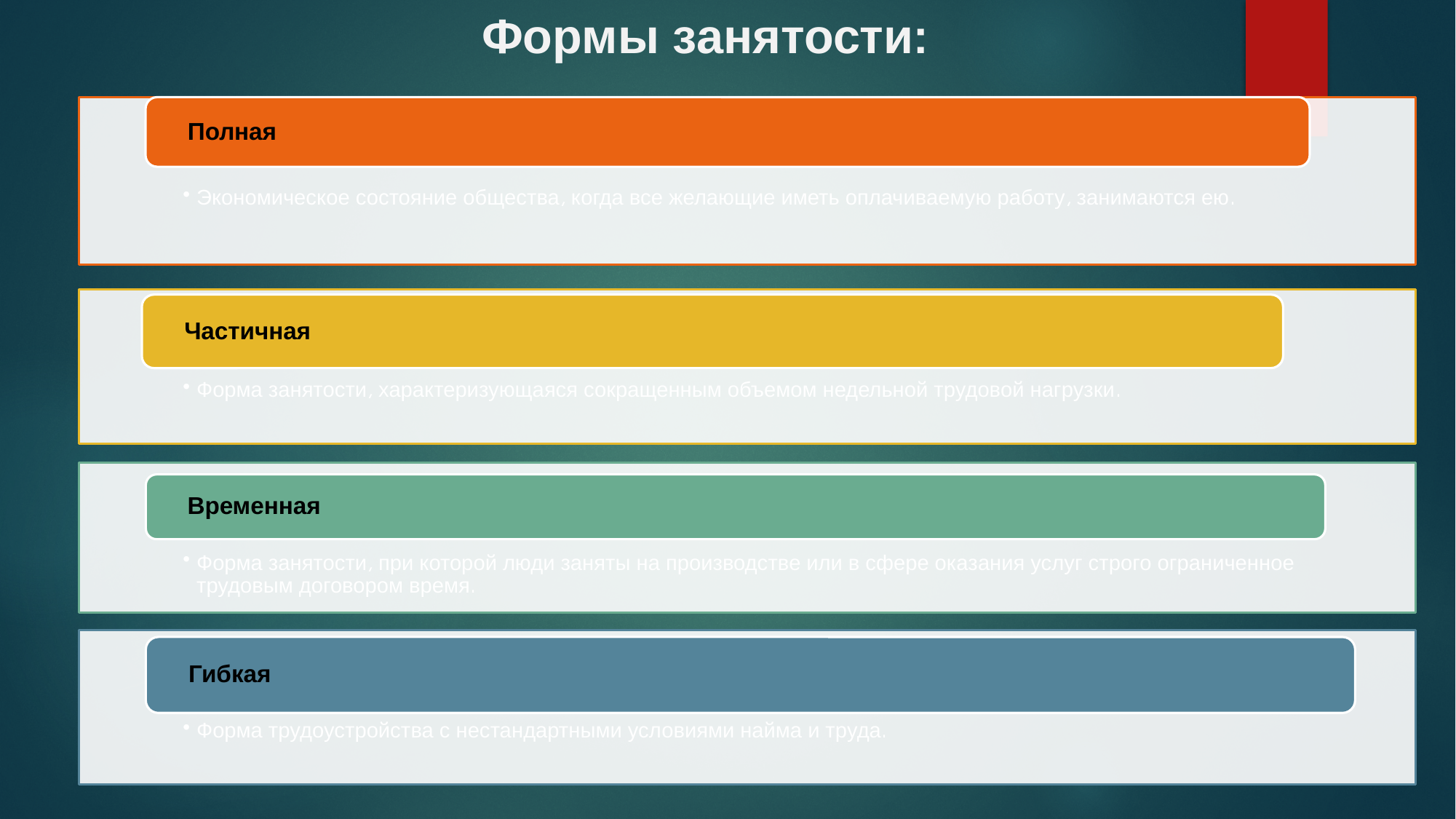

Формы занятости:
Экономическое состояние общества, когда все желающие иметь оплачиваемую работу, занимаются ею.
Полная
Форма занятости, характеризующаяся сокращенным объемом недельной трудовой нагрузки.
Частичная
Форма занятости, при которой люди заняты на производстве или в сфере оказания услуг строго ограниченное трудовым договором время.
Временная
Форма трудоустройства с нестандартными условиями найма и труда.
Гибкая